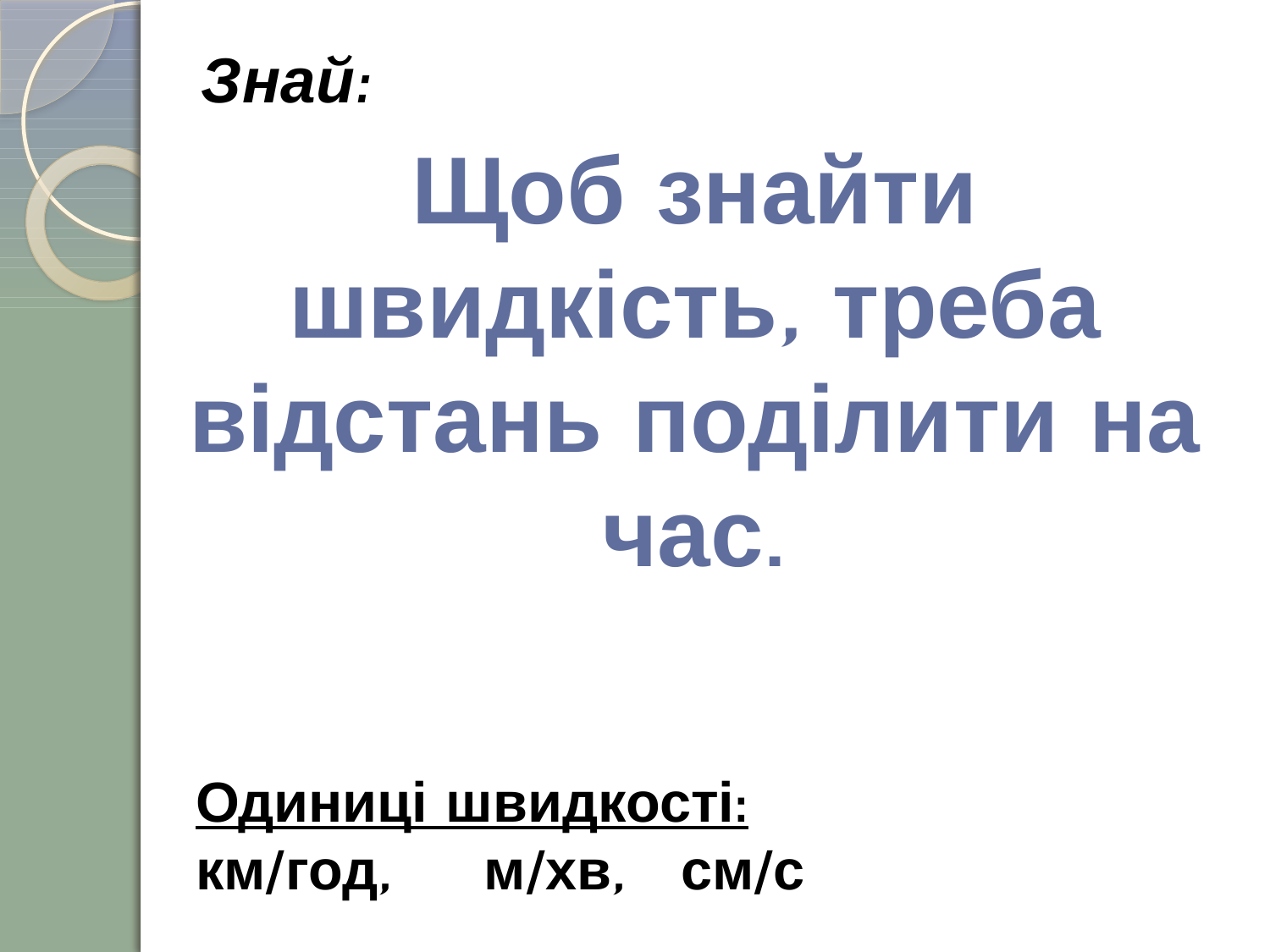

Знай:
Щоб знайти швидкість, треба відстань поділити на час.
Одиниці швидкості:
км/год,     м/хв,   см/с